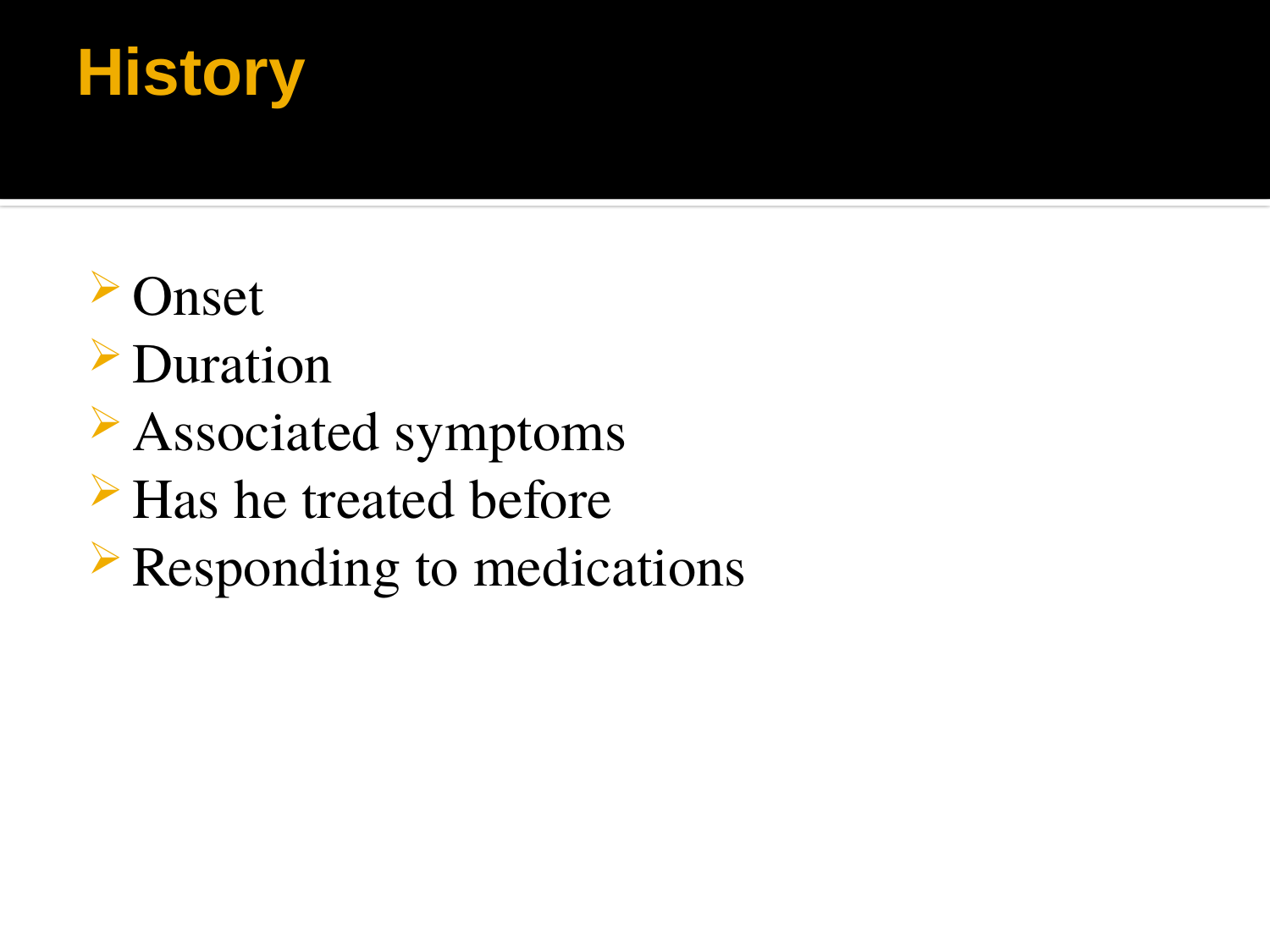

# History
Onset
Duration
Associated symptoms
Has he treated before
Responding to medications